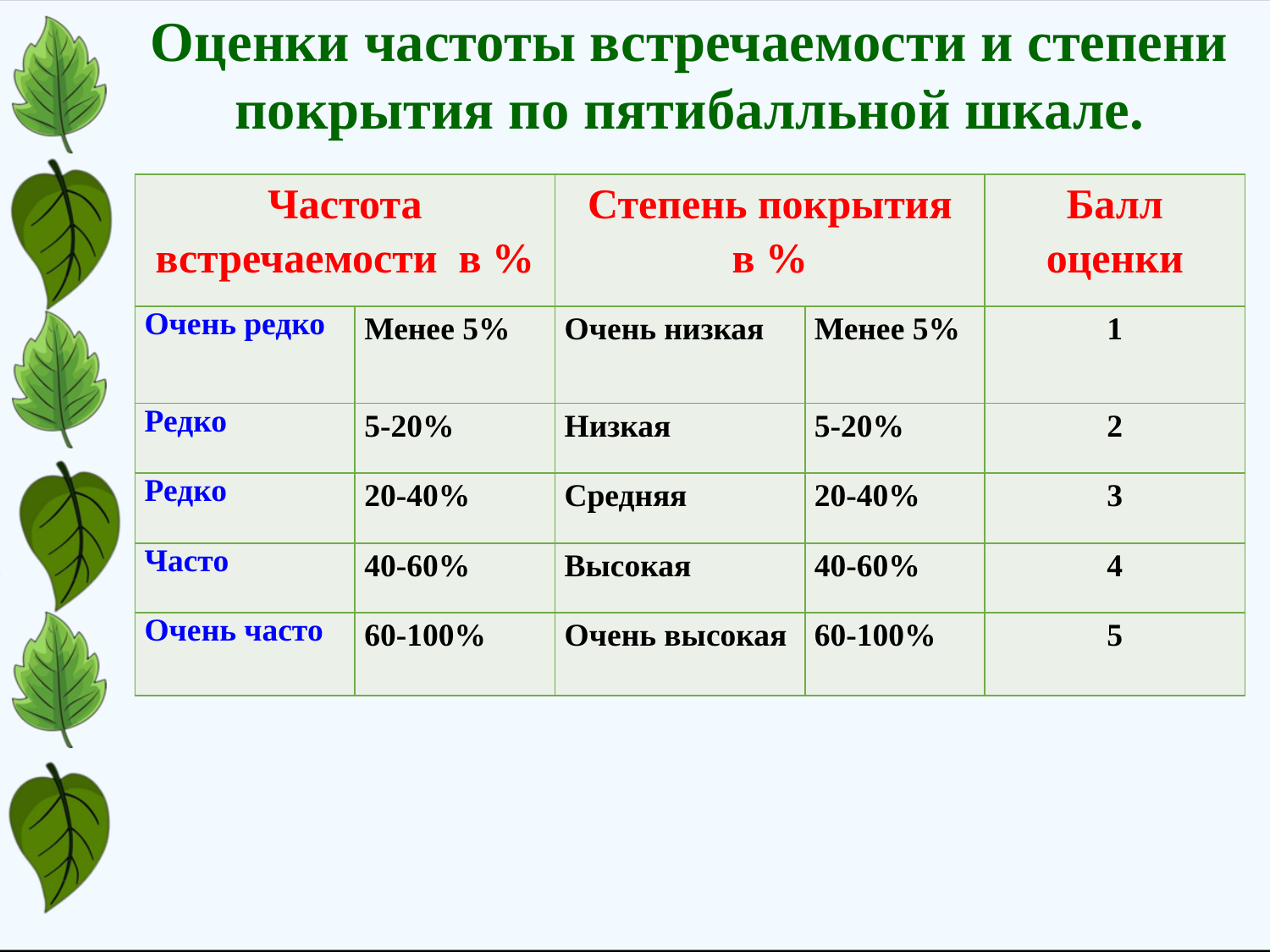

Оценки частоты встречаемости и степени покрытия по пятибалльной шкале.
| Частота встречаемости в % |  | Степень покрытия в % |  | Балл оценки |
| --- | --- | --- | --- | --- |
| Очень редко | Менее 5% | Очень низкая | Менее 5% | 1 |
| Редко | 5-20% | Низкая | 5-20% | 2 |
| Редко | 20-40% | Средняя | 20-40% | 3 |
| Часто | 40-60% | Высокая | 40-60% | 4 |
| Очень часто | 60-100% | Очень высокая | 60-100% | 5 |